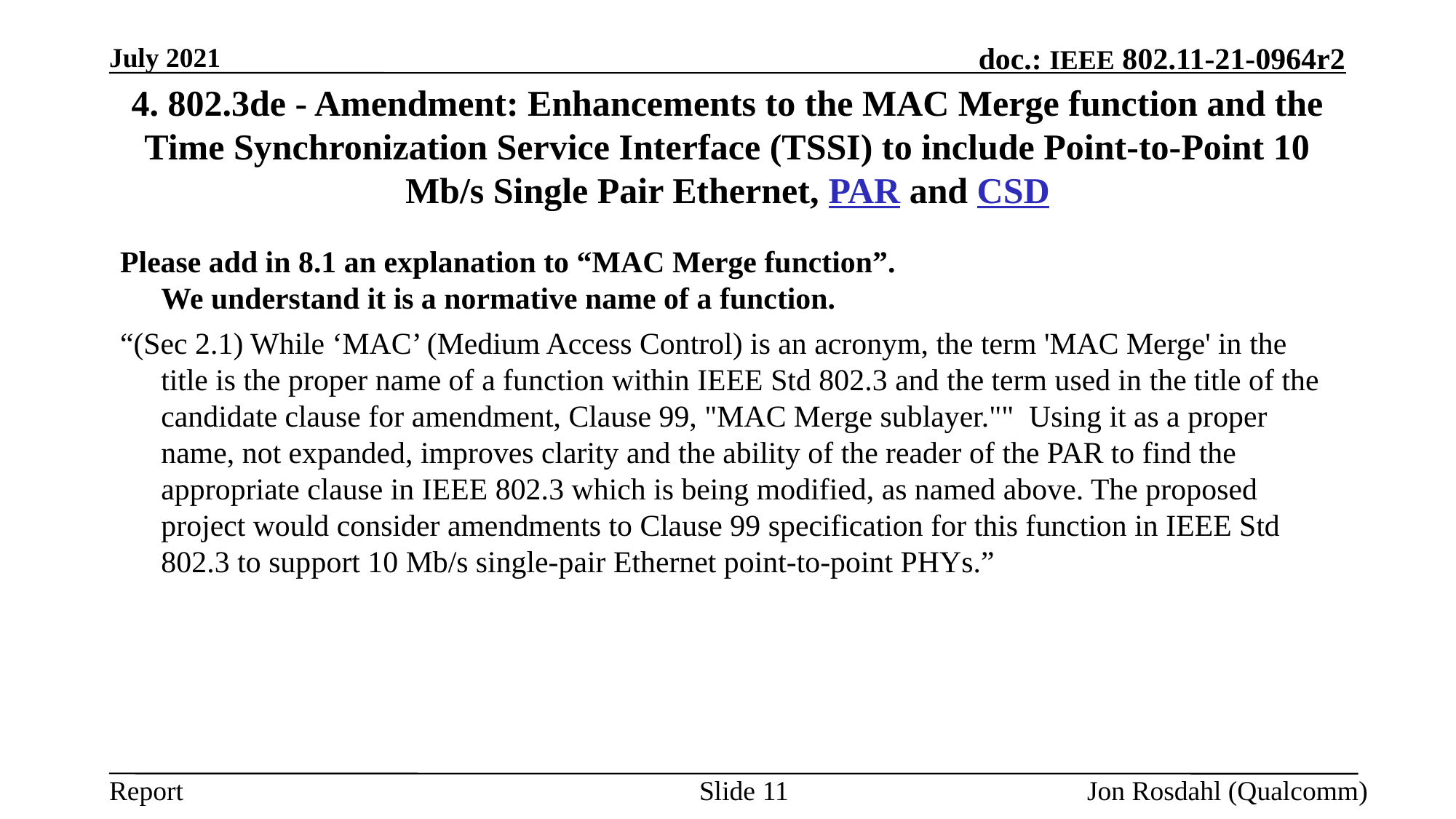

July 2021
# 4. 802.3de - Amendment: Enhancements to the MAC Merge function and the Time Synchronization Service Interface (TSSI) to include Point-to-Point 10 Mb/s Single Pair Ethernet, PAR and CSD
Please add in 8.1 an explanation to “MAC Merge function”.
We understand it is a normative name of a function.
“(Sec 2.1) While ‘MAC’ (Medium Access Control) is an acronym, the term 'MAC Merge' in the title is the proper name of a function within IEEE Std 802.3 and the term used in the title of the candidate clause for amendment, Clause 99, "MAC Merge sublayer.""  Using it as a proper name, not expanded, improves clarity and the ability of the reader of the PAR to find the appropriate clause in IEEE 802.3 which is being modified, as named above. The proposed project would consider amendments to Clause 99 specification for this function in IEEE Std 802.3 to support 10 Mb/s single-pair Ethernet point-to-point PHYs.”

Slide 11
Jon Rosdahl (Qualcomm)